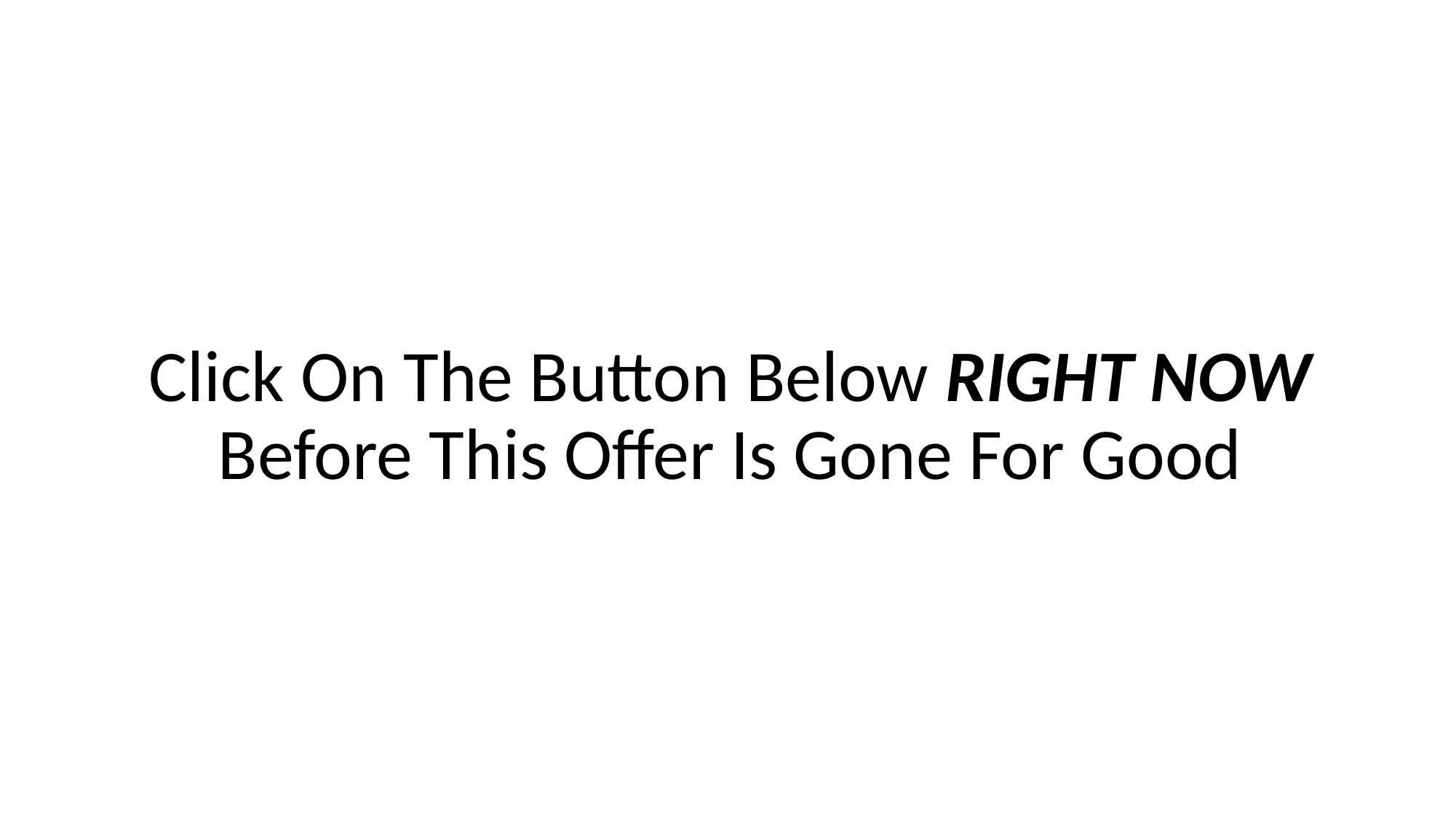

Click On The Button Below RIGHT NOW Before This Offer Is Gone For Good